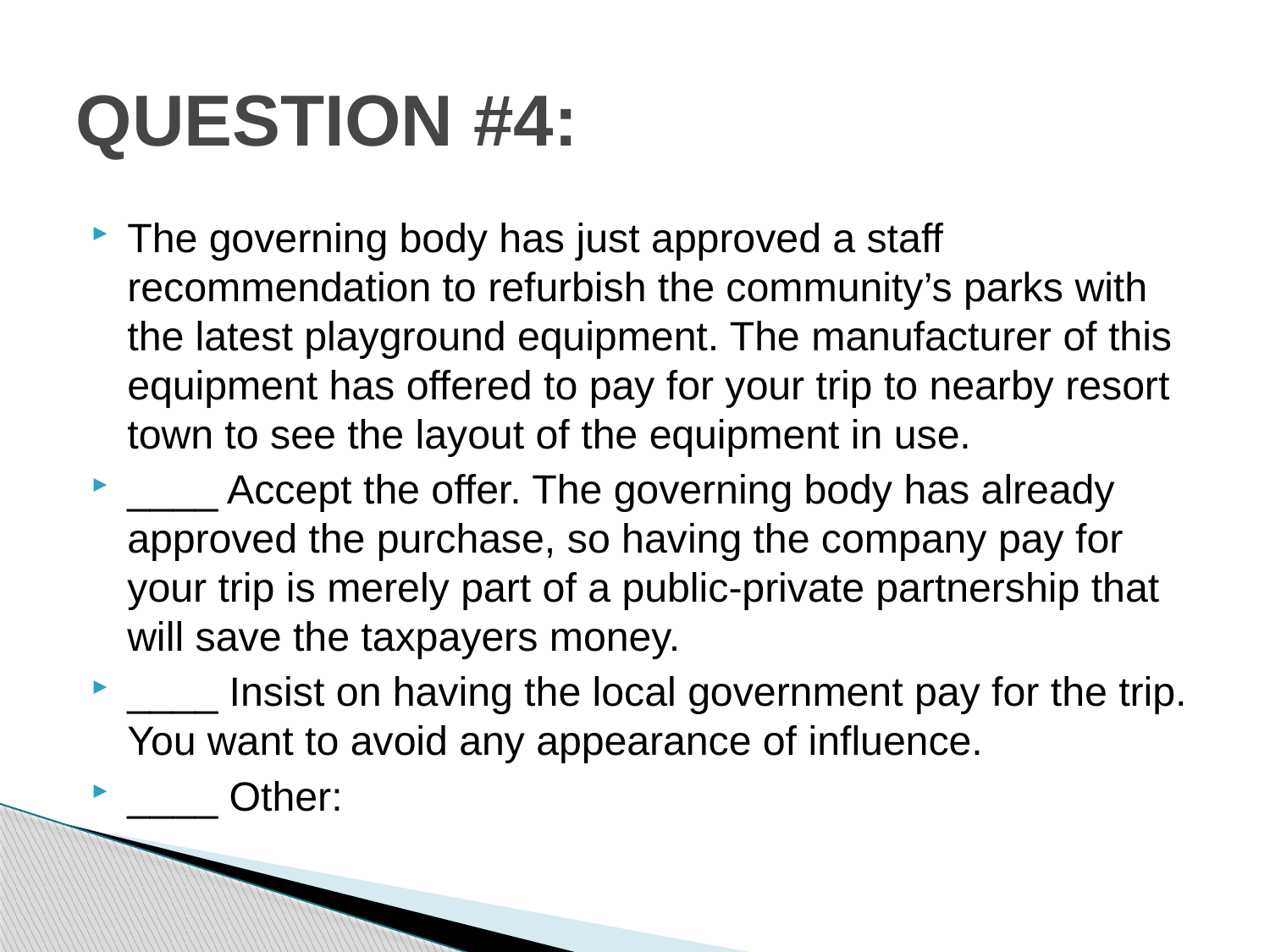

# QUESTION #4:
The governing body has just approved a staff recommendation to refurbish the community’s parks with the latest playground equipment. The manufacturer of this equipment has offered to pay for your trip to nearby resort town to see the layout of the equipment in use.
____ Accept the offer. The governing body has already approved the purchase, so having the company pay for your trip is merely part of a public-private partnership that will save the taxpayers money.
____ Insist on having the local government pay for the trip. You want to avoid any appearance of influence.
____ Other: